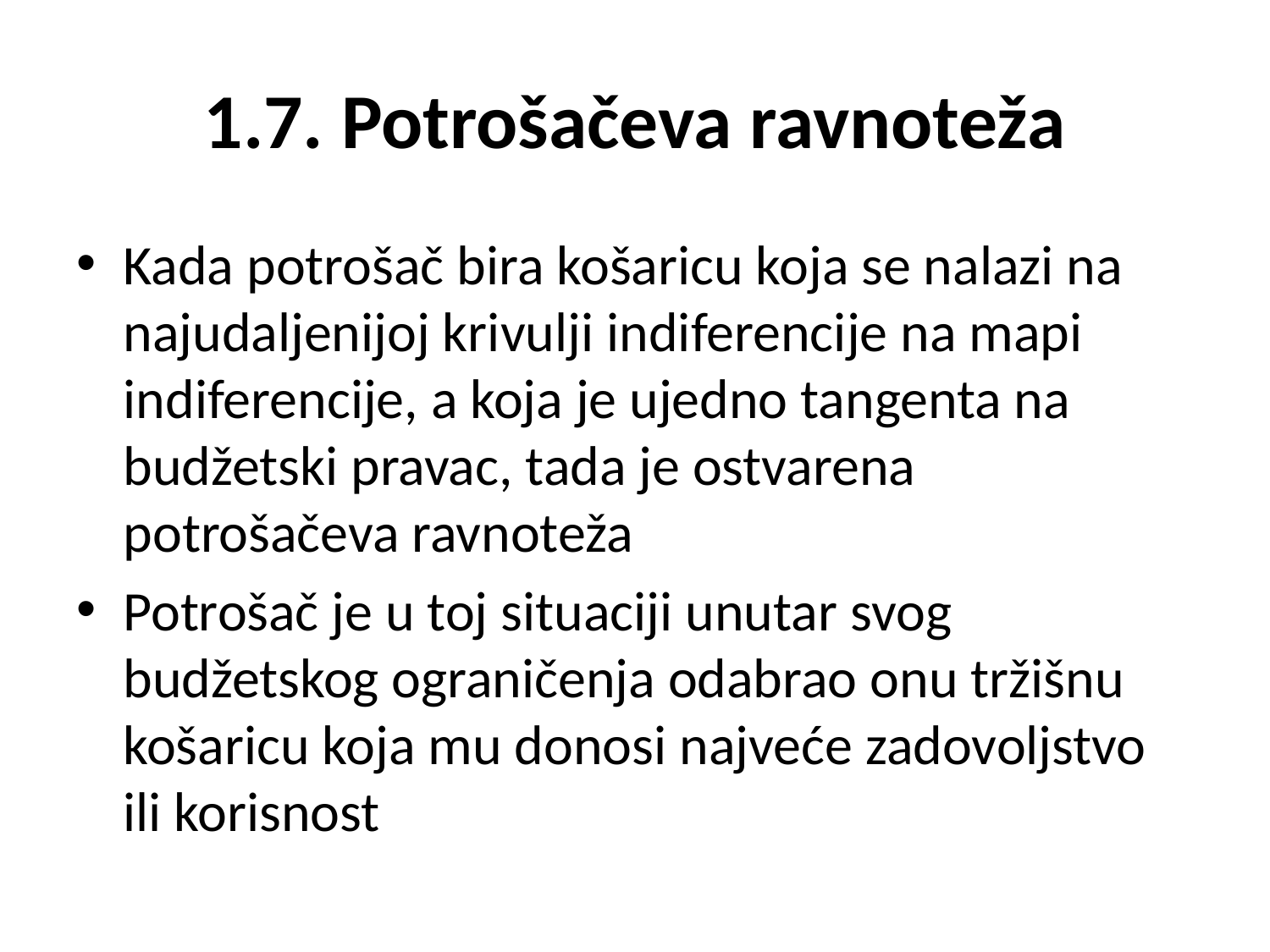

# 1.7. Potrošačeva ravnoteža
Kada potrošač bira košaricu koja se nalazi na najudaljenijoj krivulji indiferencije na mapi indiferencije, a koja je ujedno tangenta na budžetski pravac, tada je ostvarena potrošačeva ravnoteža
Potrošač je u toj situaciji unutar svog budžetskog ograničenja odabrao onu tržišnu košaricu koja mu donosi najveće zadovoljstvo ili korisnost